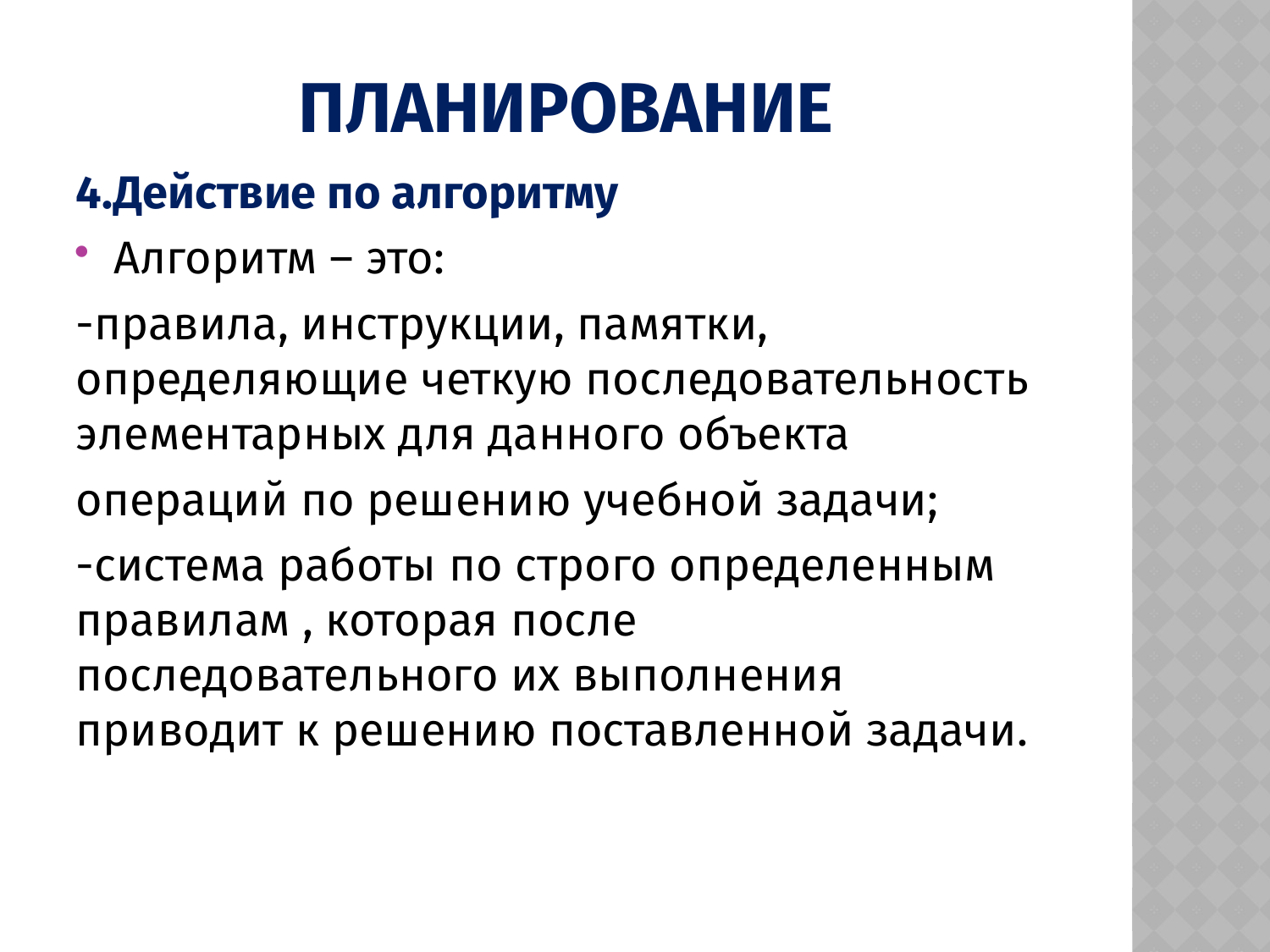

# планирование
4.Действие по алгоритму
Алгоритм – это:
-правила, инструкции, памятки, определяющие четкую последовательность элементарных для данного объекта
операций по решению учебной задачи;
-система работы по строго определенным правилам , которая после последовательного их выполнения приводит к решению поставленной задачи.